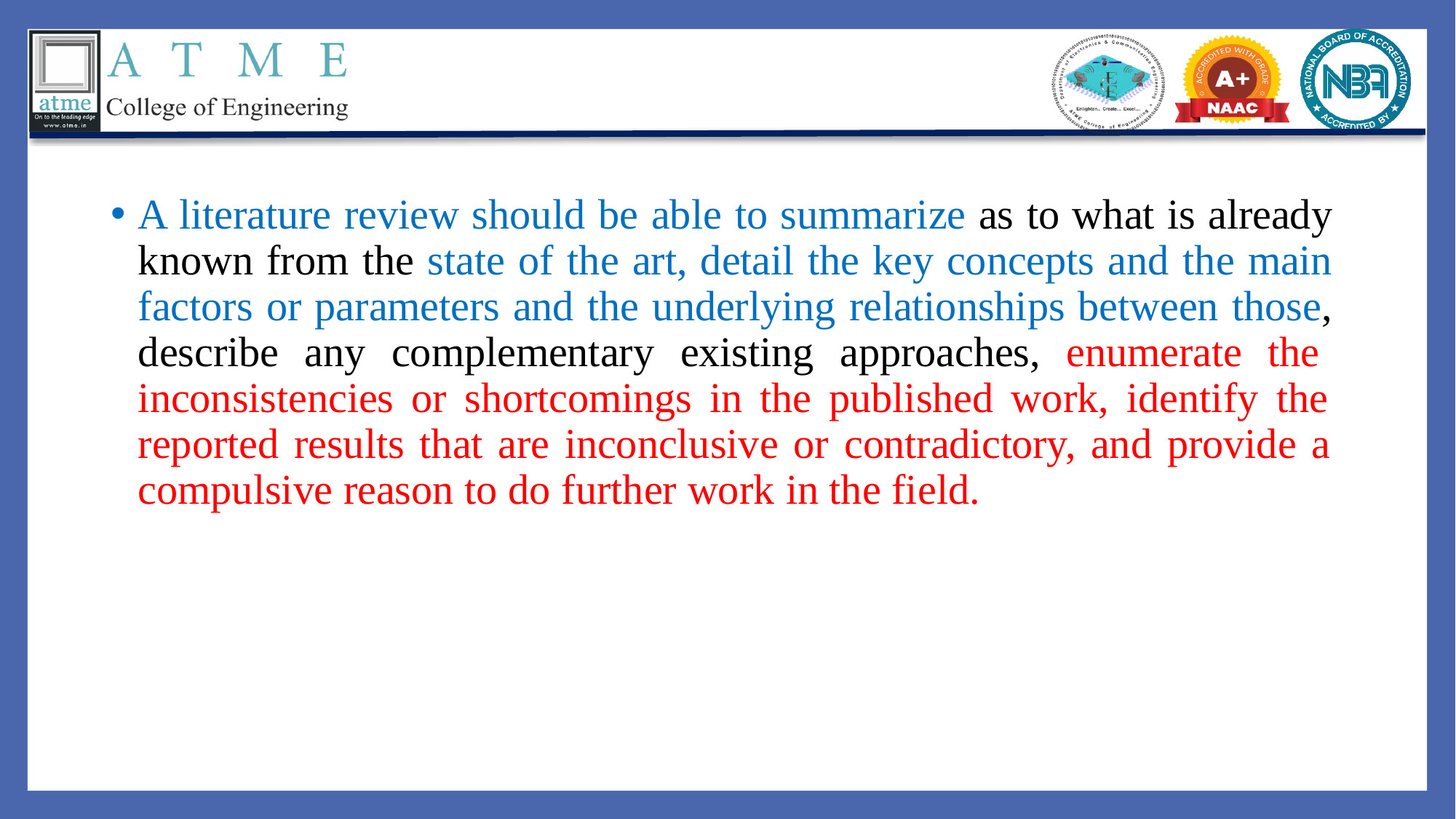

A literature review should be able to summarize as to what is already  known from the state of the art, detail the key concepts and the main  factors or parameters and the underlying relationships between those,  describe any complementary existing approaches, enumerate the  inconsistencies or shortcomings in the published work, identify the  reported results that are inconclusive or contradictory, and provide a  compulsive reason to do further work in the field.